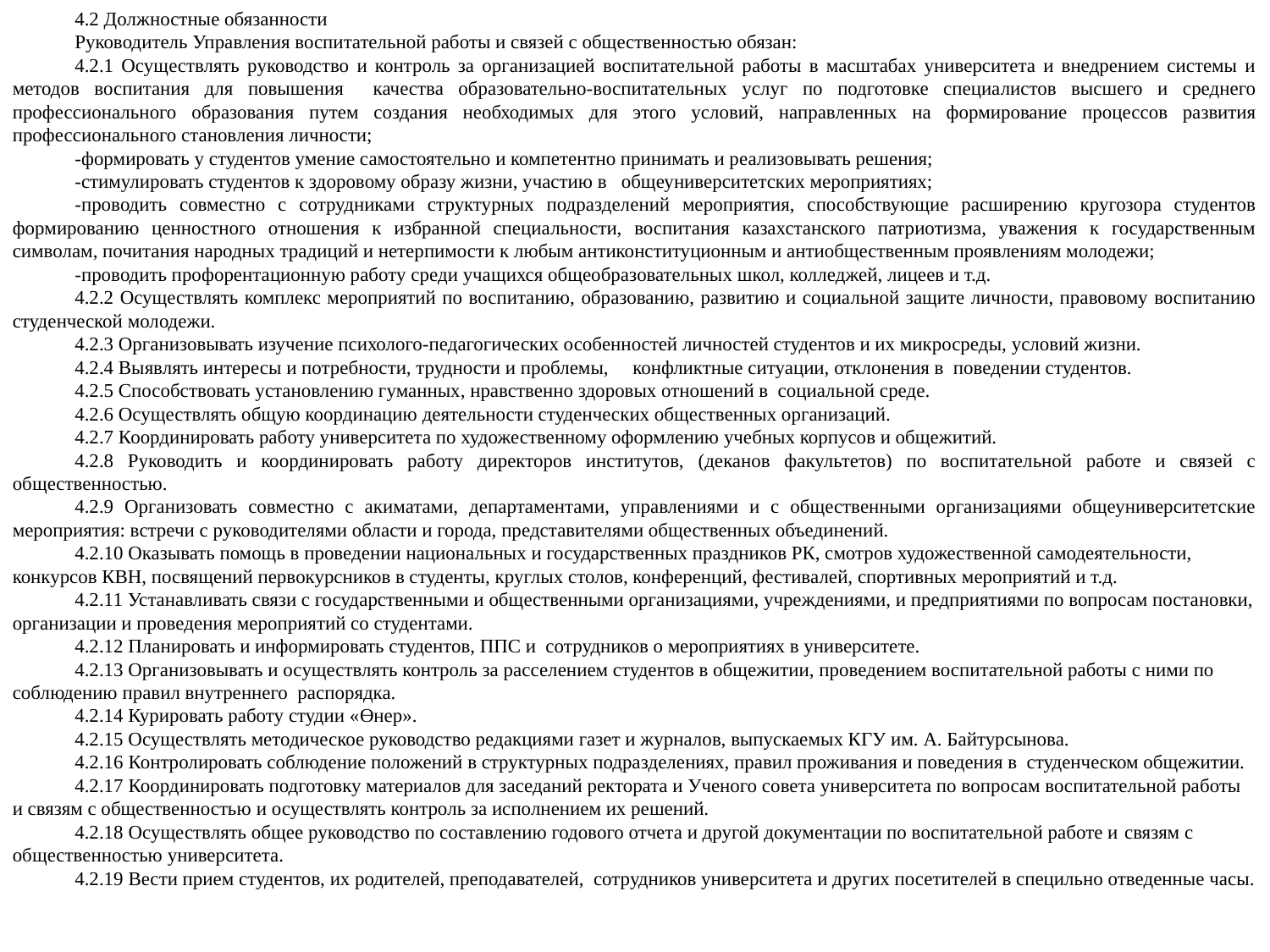

4.2 Должностные обязанности
Руководитель Управления воспитательной работы и связей с общественностью обязан:
4.2.1 Осуществлять руководство и контроль за организацией воспитательной работы в масштабах университета и внедрением системы и методов воспитания для повышения  качества образовательно-воспитательных услуг по подготовке специалистов высшего и среднего профессионального образования путем создания необходимых для этого условий, направленных на формирование процессов развития профессионального становления личности;
-формировать у студентов умение самостоятельно и компетентно принимать и реализовывать решения;
-стимулировать студентов к здоровому образу жизни, участию в   общеуниверситетских мероприятиях;
-проводить совместно с сотрудниками структурных подразделений мероприятия, способствующие расширению кругозора студентов формированию ценностного отношения к избранной специальности, воспитания казахстанского патриотизма, уважения к государственным символам, почитания народных традиций и нетерпимости к любым антиконституционным и антиобщественным проявлениям молодежи;
-проводить профорентационную работу среди учащихся общеобразовательных школ, колледжей, лицеев и т.д.
4.2.2 Осуществлять комплекс мероприятий по воспитанию, образованию, развитию и социальной защите личности, правовому воспитанию студенческой молодежи.
4.2.3 Организовывать изучение психолого-педагогических особенностей личностей студентов и их микросреды, условий жизни.
4.2.4 Выявлять интересы и потребности, трудности и проблемы,     конфликтные ситуации, отклонения в  поведении студентов.
4.2.5 Способствовать установлению гуманных, нравственно здоровых отношений в  социальной среде.
4.2.6 Осуществлять общую координацию деятельности студенческих общественных организаций.
4.2.7 Координировать работу университета по художественному оформлению учебных корпусов и общежитий.
4.2.8 Руководить и координировать работу директоров институтов, (деканов факультетов) по воспитательной работе и связей с общественностью.
4.2.9 Организовать совместно с акиматами, департаментами, управлениями и с общественными организациями общеуниверситетские мероприятия: встречи с руководителями области и города, представителями общественных объединений.
4.2.10 Оказывать помощь в проведении национальных и государственных праздников РК, смотров художественной самодеятельности, конкурсов КВН, посвящений первокурсников в студенты, круглых столов, конференций, фестивалей, спортивных мероприятий и т.д.
4.2.11 Устанавливать связи с государственными и общественными организациями, учреждениями, и предприятиями по вопросам постановки, организации и проведения мероприятий со студентами.
4.2.12 Планировать и информировать студентов, ППС и  сотрудников о мероприятиях в университете.
4.2.13 Организовывать и осуществлять контроль за расселением студентов в общежитии, проведением воспитательной работы с ними по соблюдению правил внутреннего  распорядка.
4.2.14 Курировать работу студии «Өнер».
4.2.15 Осуществлять методическое руководство редакциями газет и журналов, выпускаемых КГУ им. А. Байтурсынова.
4.2.16 Контролировать соблюдение положений в структурных подразделениях, правил проживания и поведения в  студенческом общежитии.
4.2.17 Координировать подготовку материалов для заседаний ректората и Ученого совета университета по вопросам воспитательной работы и связям с общественностью и осуществлять контроль за исполнением их решений.
4.2.18 Осуществлять общее руководство по составлению годового отчета и другой документации по воспитательной работе и связям с общественностью университета.
4.2.19 Вести прием студентов, их родителей, преподавателей,  сотрудников университета и других посетителей в специльно отведенные часы.